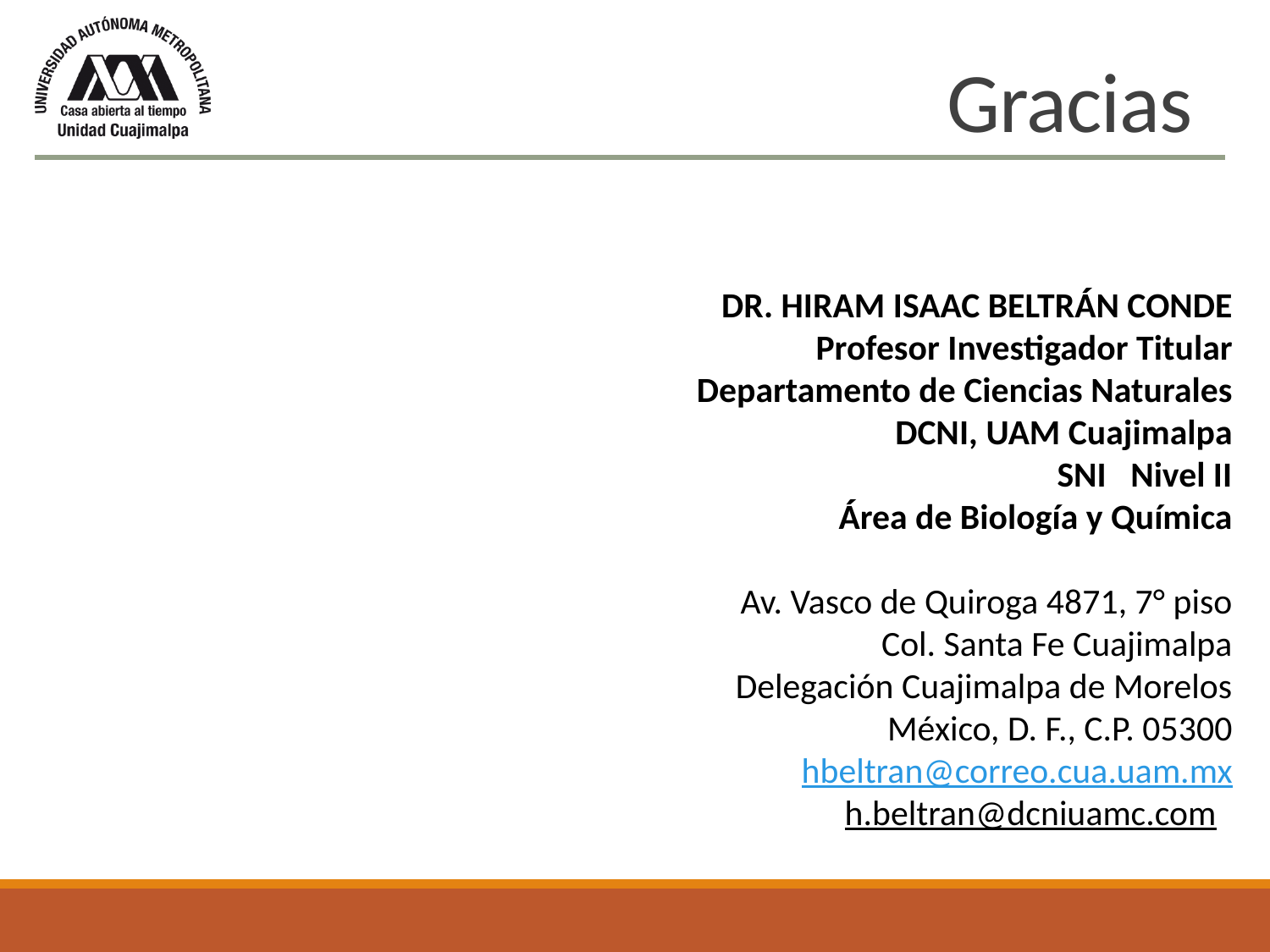

# Gracias

DR. HIRAM ISAAC BELTRÁN CONDE
Profesor Investigador Titular Departamento de Ciencias Naturales
DCNI, UAM Cuajimalpa
SNI   Nivel II
Área de Biología y Química

Av. Vasco de Quiroga 4871, 7° piso
Col. Santa Fe Cuajimalpa
Delegación Cuajimalpa de Morelos
México, D. F., C.P. 05300
hbeltran@correo.cua.uam.mx
h.beltran@dcniuamc.com